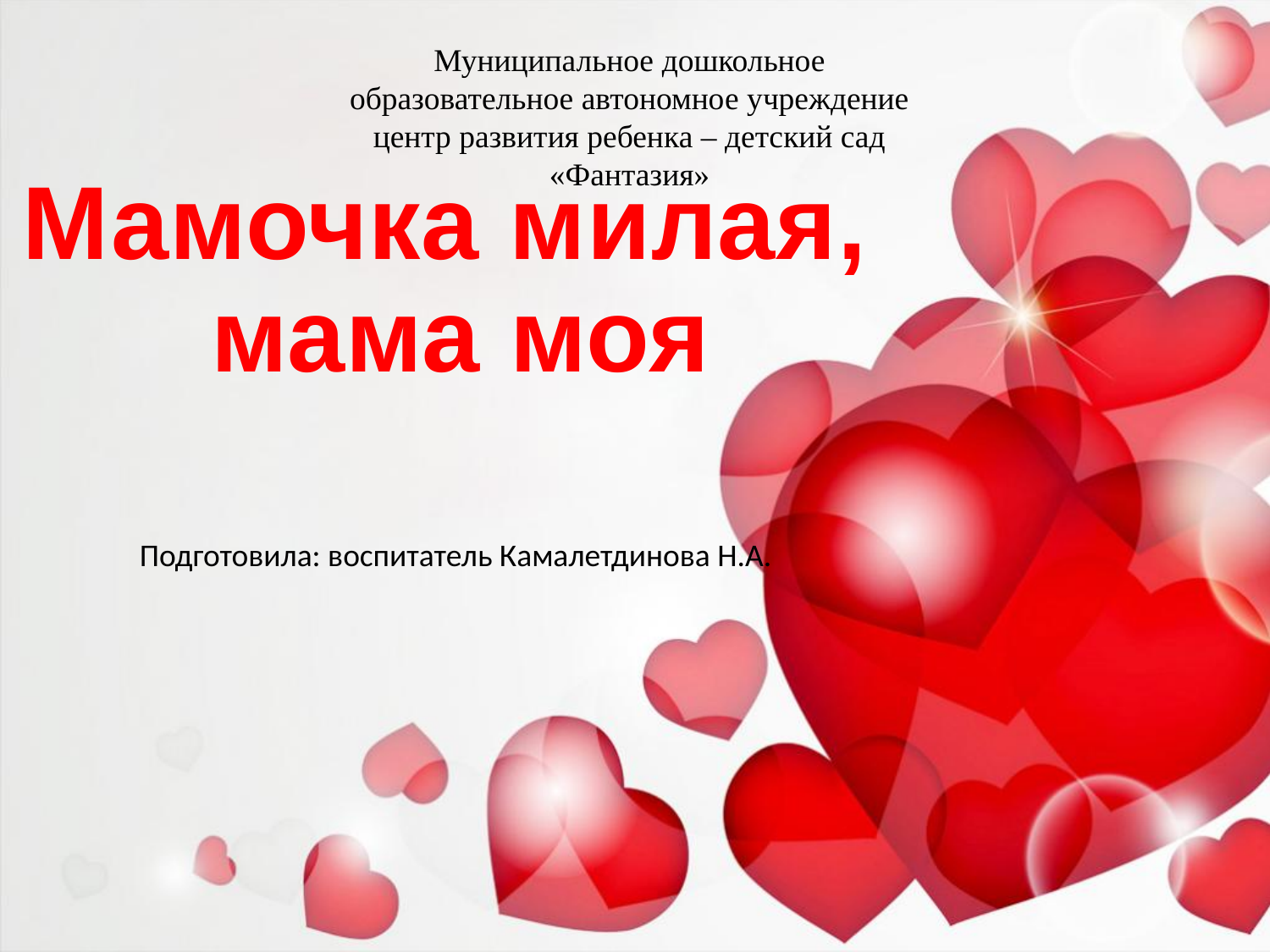

Муниципальное дошкольное образовательное автономное учреждение центр развития ребенка – детский сад «Фантазия»
# Мамочка милая, мама моя
Подготовила: воспитатель Камалетдинова Н.А.